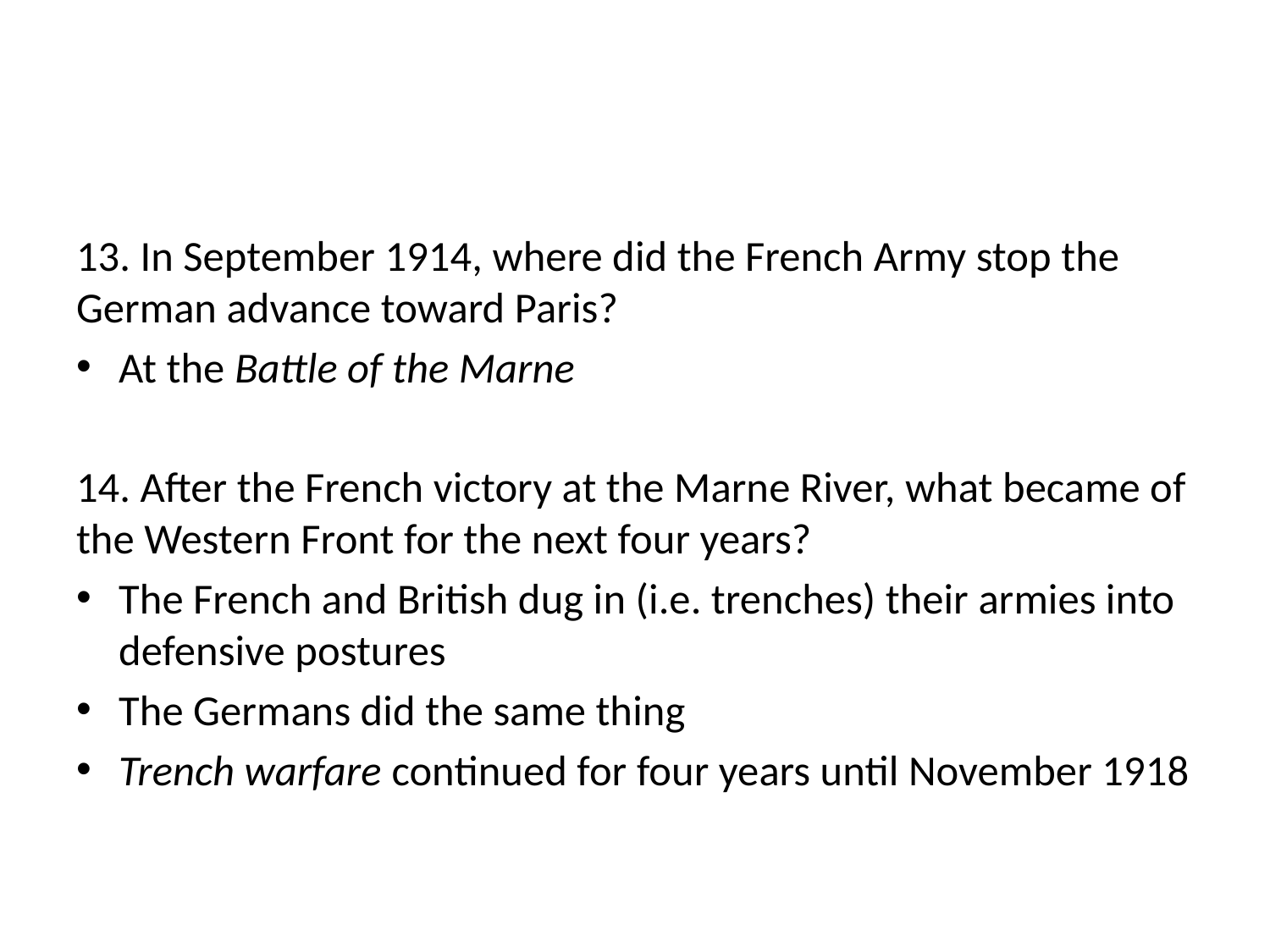

#
13. In September 1914, where did the French Army stop the German advance toward Paris?
At the Battle of the Marne

14. After the French victory at the Marne River, what became of the Western Front for the next four years?
The French and British dug in (i.e. trenches) their armies into defensive postures
The Germans did the same thing
Trench warfare continued for four years until November 1918